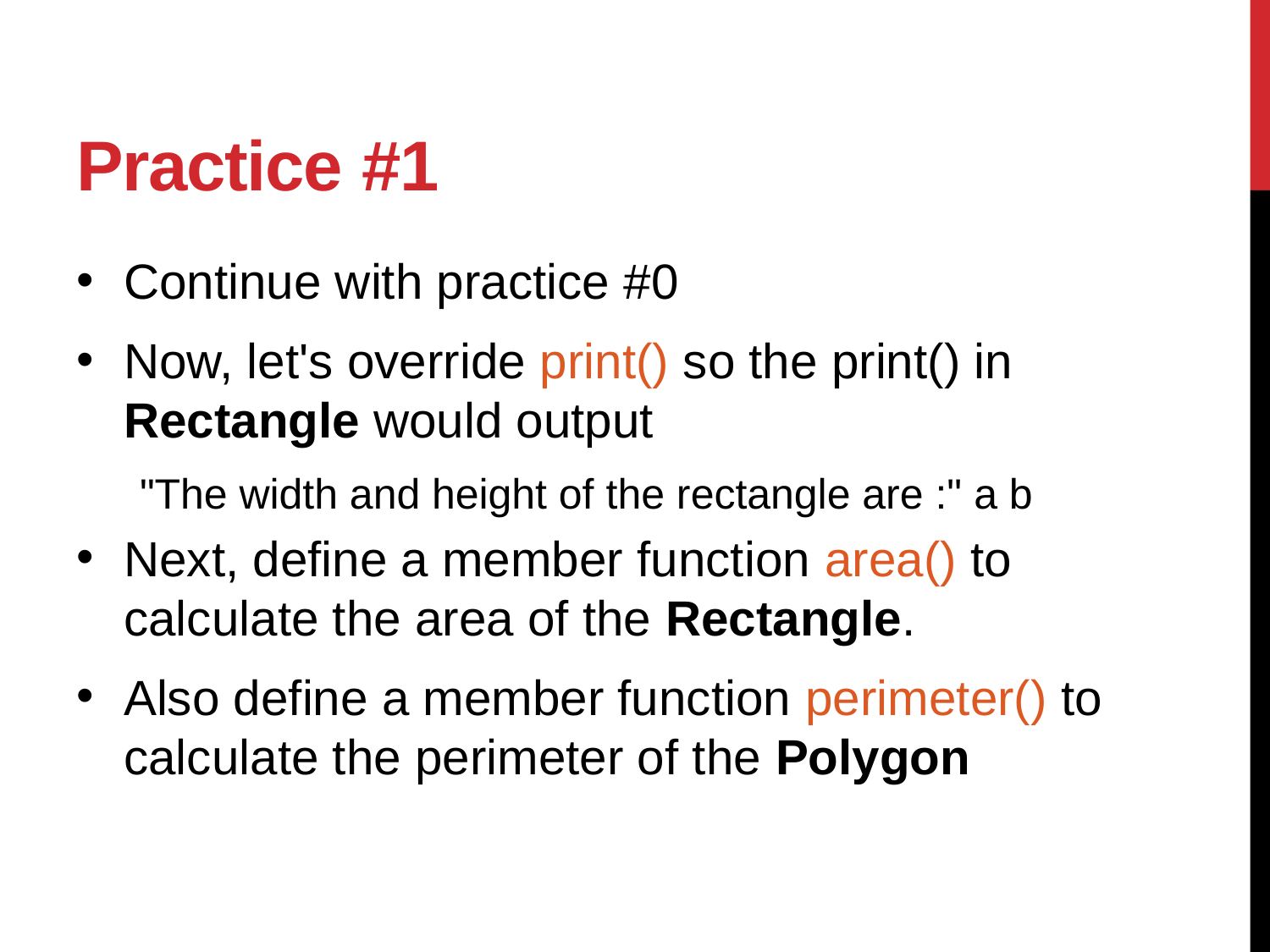

# Practice #1
Continue with practice #0
Now, let's override print() so the print() in Rectangle would output
"The width and height of the rectangle are :" a b
Next, define a member function area() to calculate the area of the Rectangle.
Also define a member function perimeter() to calculate the perimeter of the Polygon